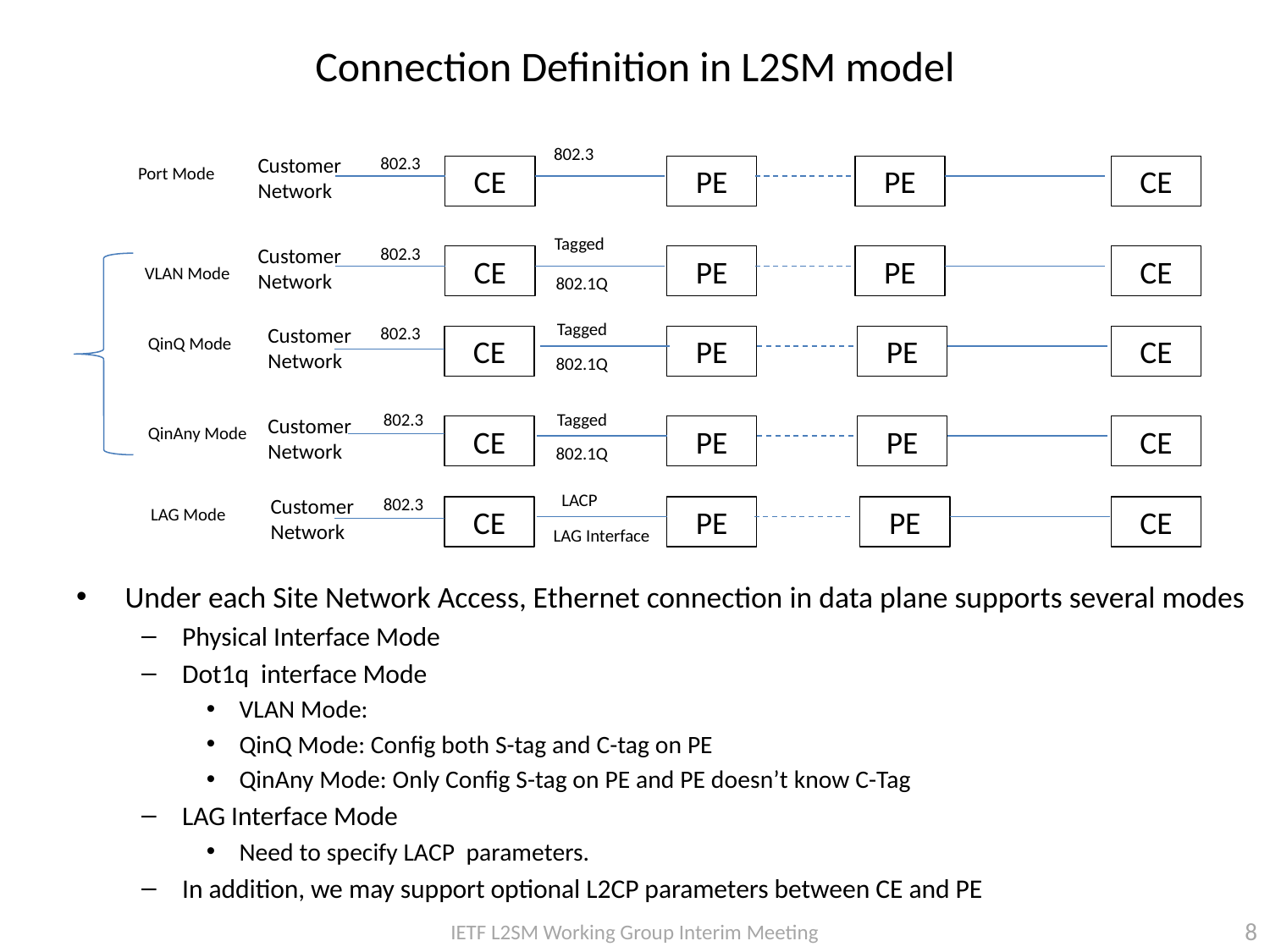

# Connection Definition in L2SM model
802.3
Customer
Network
802.3
Port Mode
CE
PE
PE
CE
Tagged
Customer
Network
802.3
CE
PE
PE
CE

VLAN Mode
802.1Q
Tagged
Customer
Network
802.3
QinQ Mode
CE
PE
PE
CE
802.1Q
Tagged
802.3
Customer
Network
QinAny Mode
CE
PE
PE
CE
802.1Q
LACP
Customer
Network
802.3
LAG Mode
CE
PE
PE
CE
LAG Interface
Under each Site Network Access, Ethernet connection in data plane supports several modes
Physical Interface Mode
Dot1q  interface Mode
VLAN Mode:
QinQ Mode: Config both S-tag and C-tag on PE
QinAny Mode: Only Config S-tag on PE and PE doesn’t know C-Tag
LAG Interface Mode
Need to specify LACP  parameters.
In addition, we may support optional L2CP parameters between CE and PE